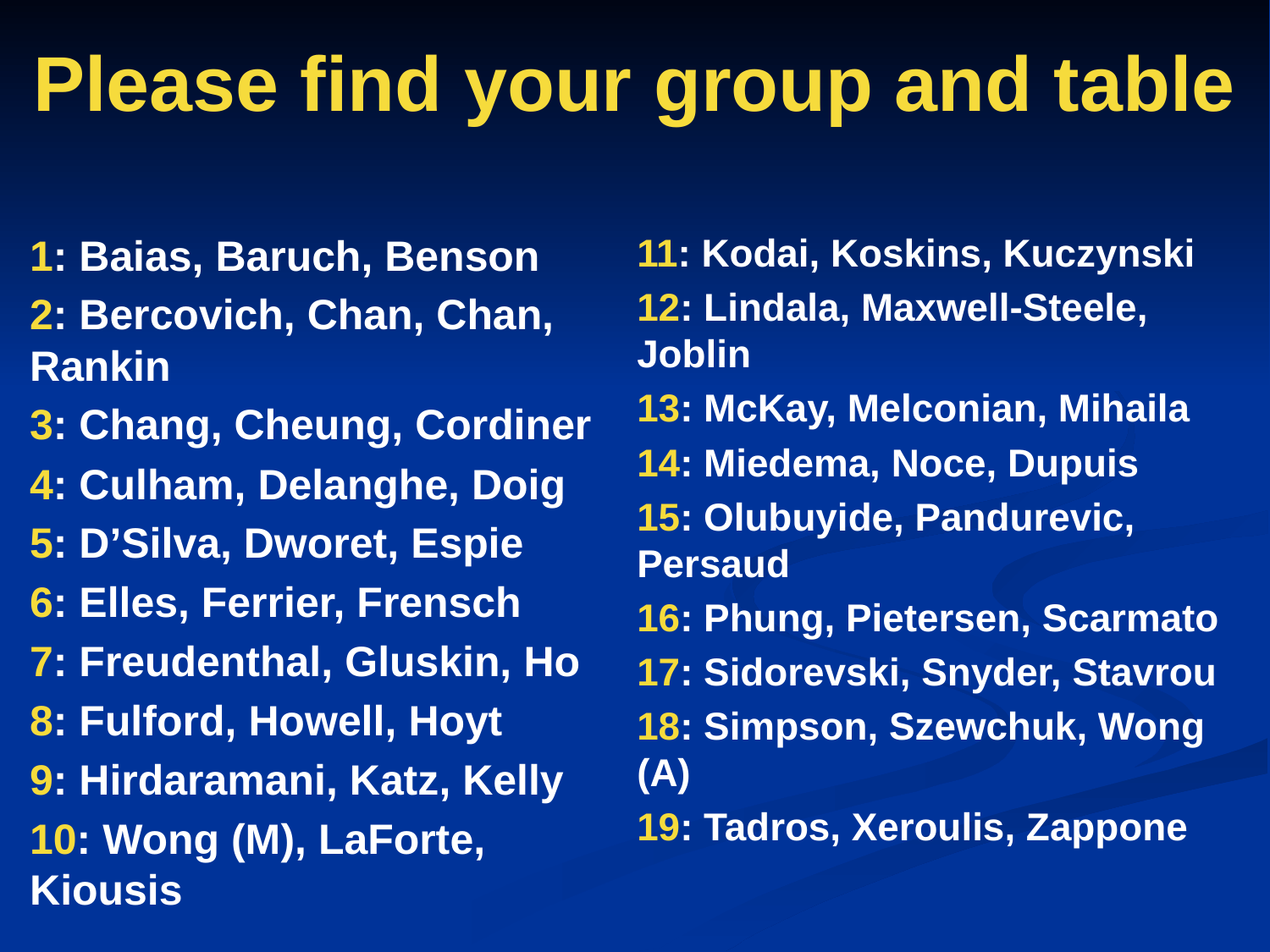

# Please find your group and table
1: Baias, Baruch, Benson
2: Bercovich, Chan, Chan, Rankin
3: Chang, Cheung, Cordiner
4: Culham, Delanghe, Doig
5: D’Silva, Dworet, Espie
6: Elles, Ferrier, Frensch
7: Freudenthal, Gluskin, Ho
8: Fulford, Howell, Hoyt
9: Hirdaramani, Katz, Kelly
10: Wong (M), LaForte, Kiousis
11: Kodai, Koskins, Kuczynski
12: Lindala, Maxwell-Steele, Joblin
13: McKay, Melconian, Mihaila
14: Miedema, Noce, Dupuis
15: Olubuyide, Pandurevic, Persaud
16: Phung, Pietersen, Scarmato
17: Sidorevski, Snyder, Stavrou
18: Simpson, Szewchuk, Wong (A)
19: Tadros, Xeroulis, Zappone